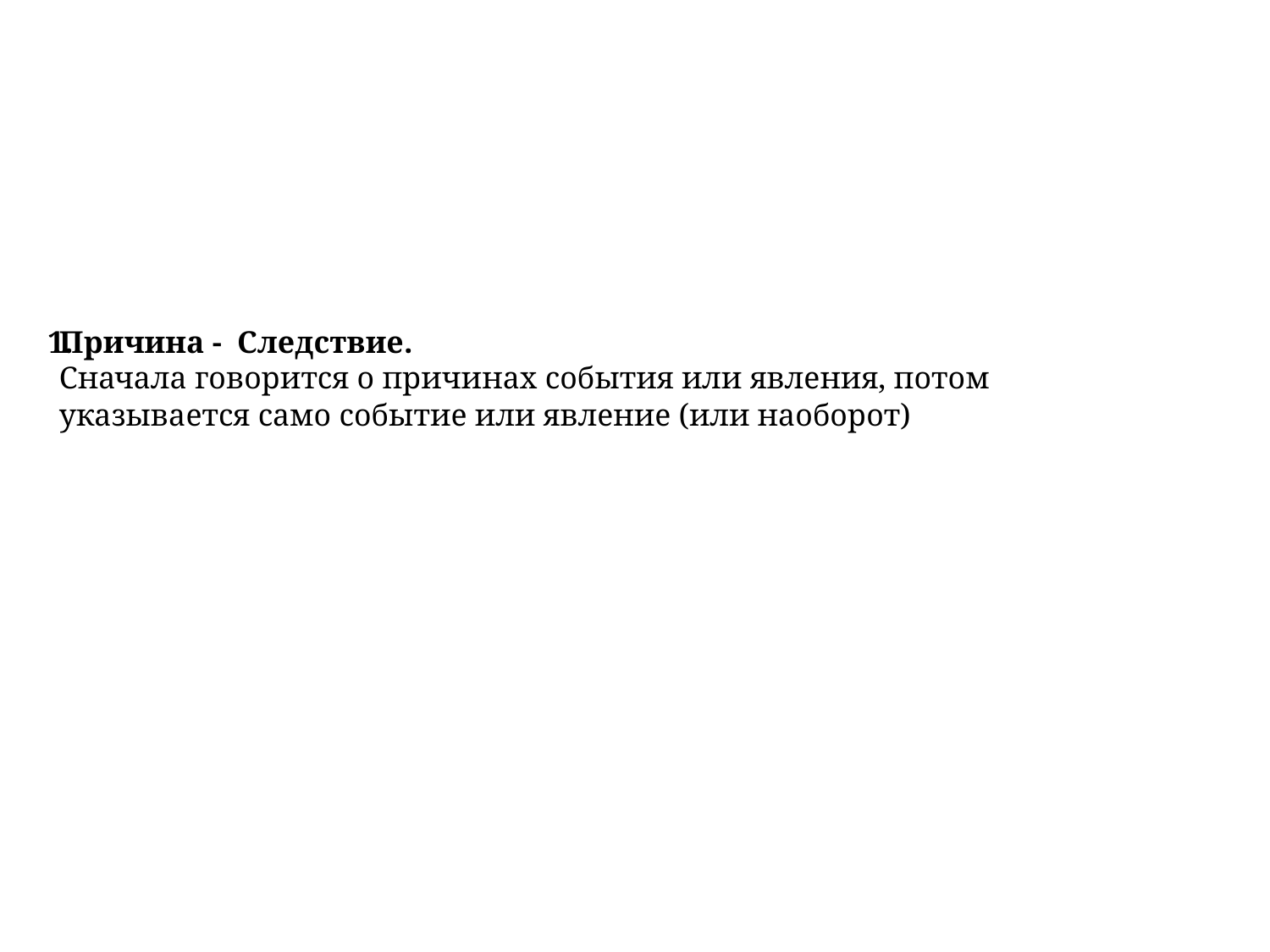

# Причина -  Следствие.  Сначала говорится о причинах события или явления, потом указывается само событие или явление (или наоборот)